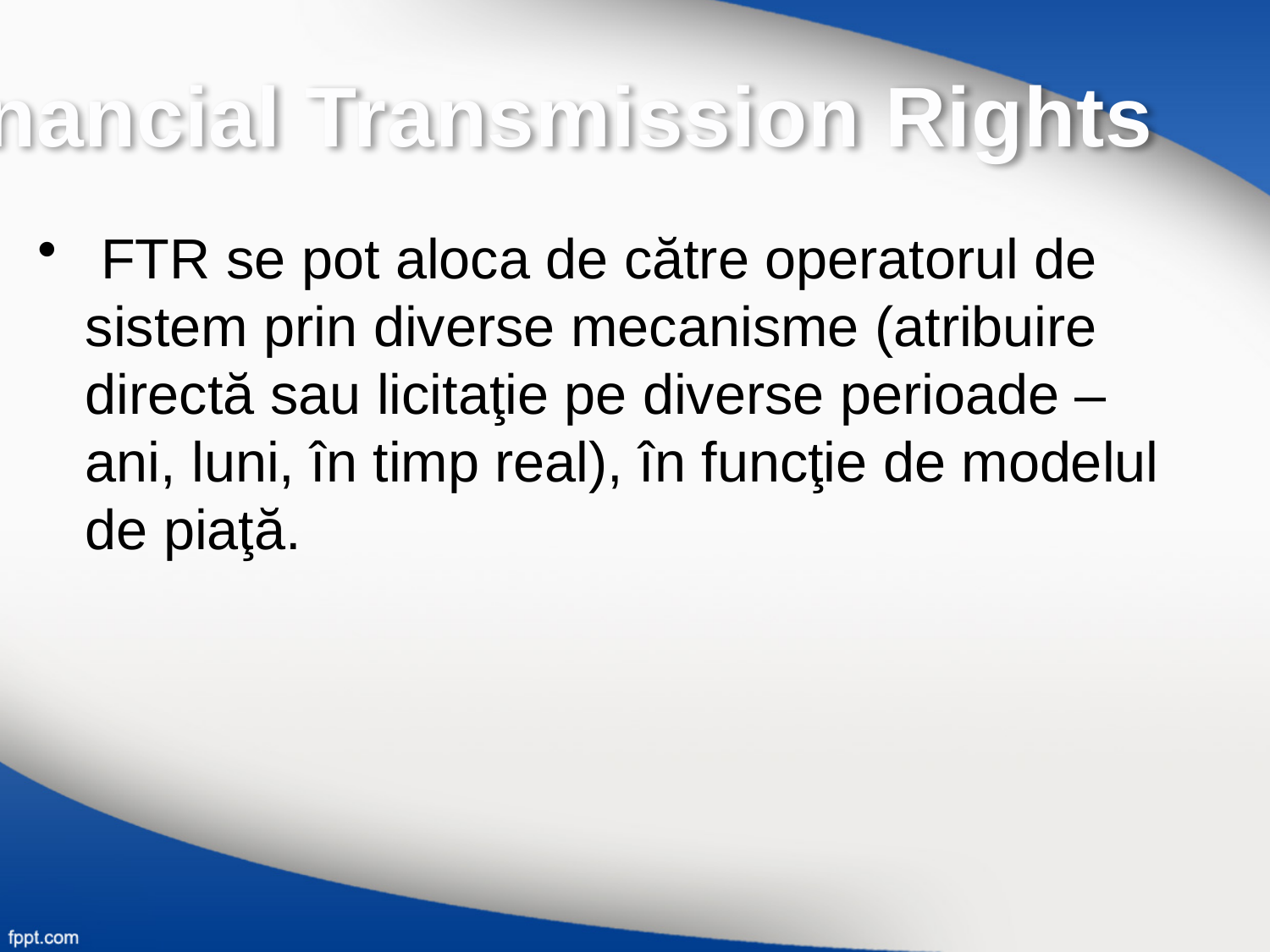

Financial Transmission Rights
 FTR se pot aloca de către operatorul de sistem prin diverse mecanisme (atribuire directă sau licitaţie pe diverse perioade – ani, luni, în timp real), în funcţie de modelul de piaţă.